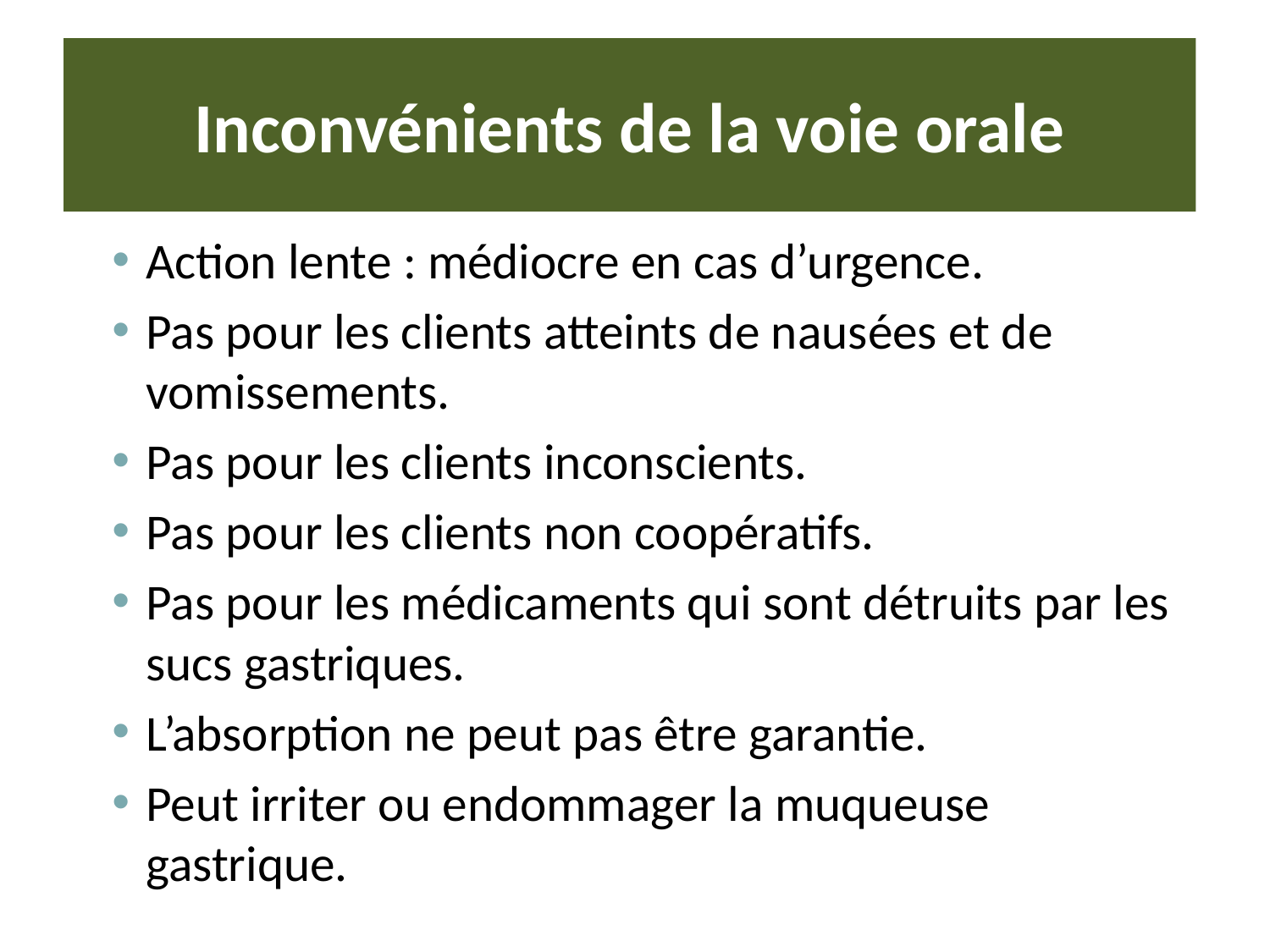

# Inconvénients de la voie orale
Action lente : médiocre en cas d’urgence.
Pas pour les clients atteints de nausées et de vomissements.
Pas pour les clients inconscients.
Pas pour les clients non coopératifs.
Pas pour les médicaments qui sont détruits par les sucs gastriques.
L’absorption ne peut pas être garantie.
Peut irriter ou endommager la muqueuse gastrique.